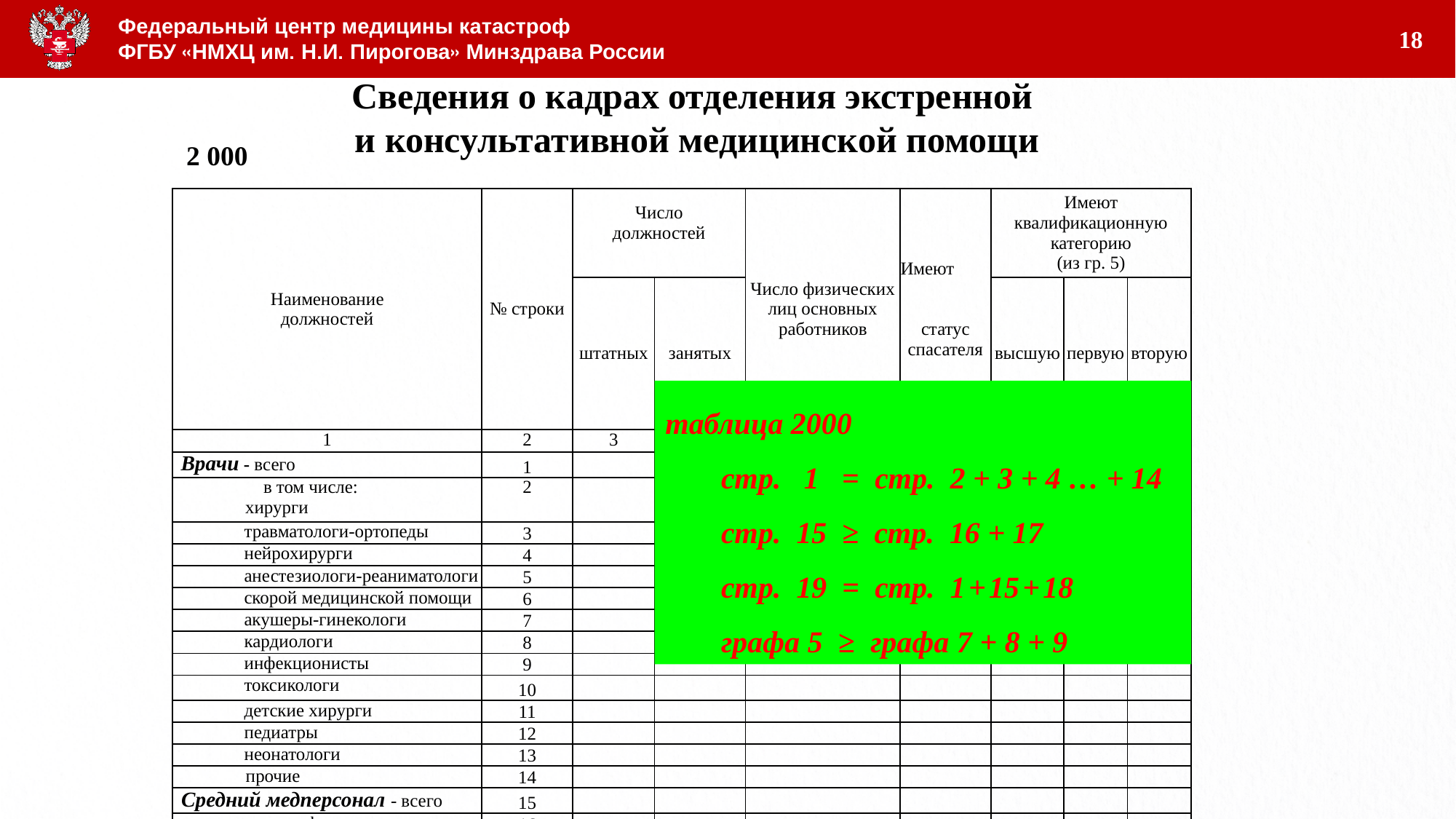

18
Сведения о кадрах отделения экстренной
и консультативной медицинской помощи
2 000
| Наименование должностей | № строки | Число должностей |  | Число физических лиц основных работников | Имеют статус спасателя | Имеют квалификационную категорию (из гр. 5) |  |  |
| --- | --- | --- | --- | --- | --- | --- | --- | --- |
|  |  | штатных | занятых |  |  | высшую | первую | вторую |
| 1 | 2 | 3 | 4 | 5 | 6 | 7 | 8 | 9 |
| Врачи - всего | 1 |  |  |  |  |  |  |  |
| в том числе: хирурги | 2 |  |  |  |  |  |  |  |
| травматологи-ортопеды | 3 |  |  |  |  |  |  |  |
| нейрохирурги | 4 |  |  |  |  |  |  |  |
| анестезиологи-реаниматологи | 5 |  |  |  |  |  |  |  |
| скорой медицинской помощи | 6 |  |  |  |  |  |  |  |
| акушеры-гинекологи | 7 |  |  |  |  |  |  |  |
| кардиологи | 8 |  |  |  |  |  |  |  |
| инфекционисты | 9 |  |  |  |  |  |  |  |
| токсикологи | 10 |  |  |  |  |  |  |  |
| детские хирурги | 11 |  |  |  |  |  |  |  |
| педиатры | 12 |  |  |  |  |  |  |  |
| неонатологи | 13 |  |  |  |  |  |  |  |
| прочие | 14 |  |  |  |  |  |  |  |
| Средний медперсонал - всего | 15 |  |  |  |  |  |  |  |
| из них: фельдшеры | 16 |  |  |  |  |  |  |  |
| медсестры | 17 |  |  |  |  |  |  |  |
| Прочие, всего | 18 |  |  |  |  |  |  |  |
| Всего должностей | 19 |  |  |  |  |  |  |  |
таблица 2000
стр.   1   =  стр.  2 + 3 + 4 … + 14
стр.  15  ≥  стр.  16 + 17
стр.  19  =  стр.  1 + 15 + 18
графа 5  ≥  графа 7 + 8 + 9